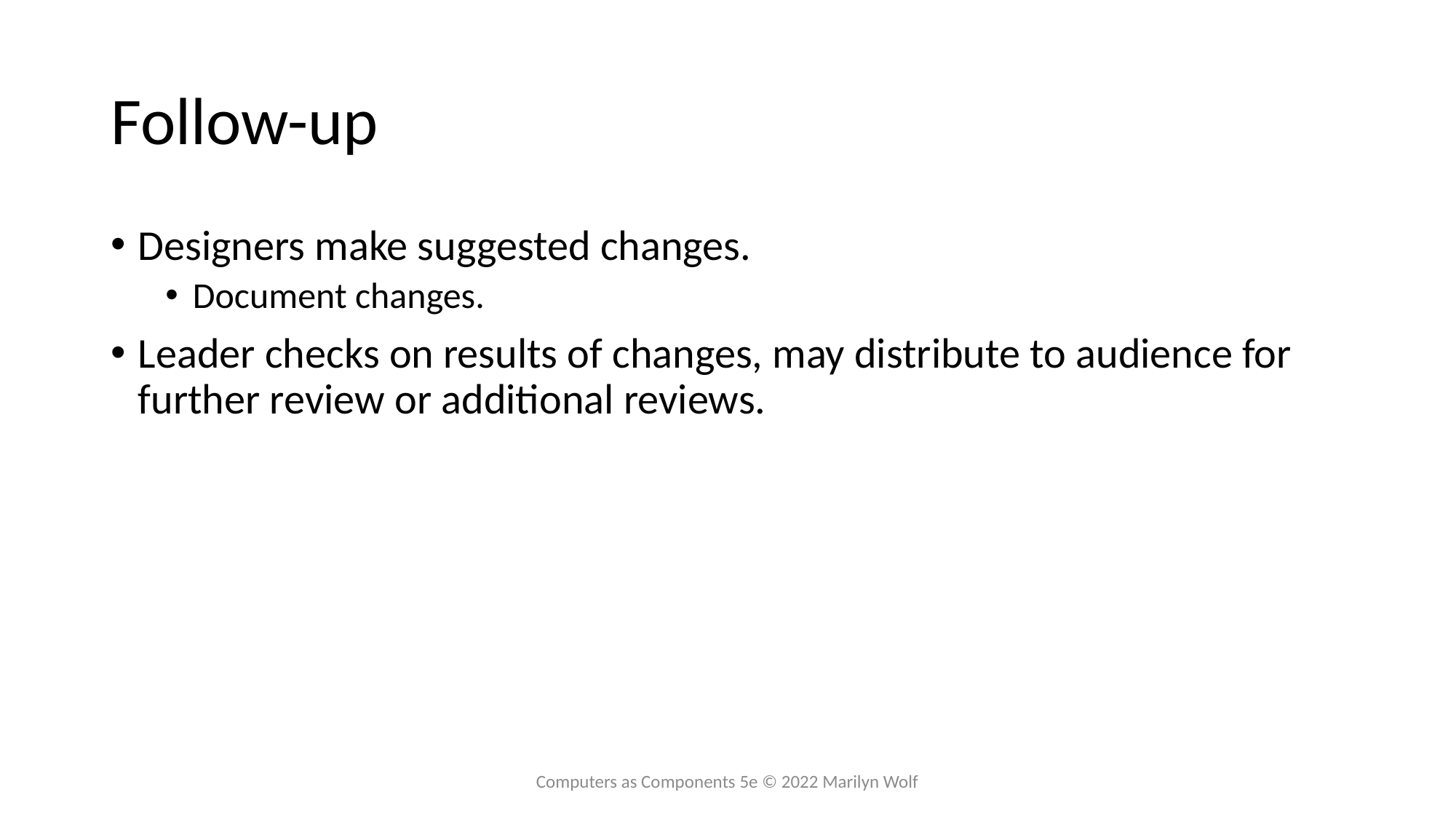

# Follow-up
Designers make suggested changes.
Document changes.
Leader checks on results of changes, may distribute to audience for further review or additional reviews.
Computers as Components 5e © 2022 Marilyn Wolf